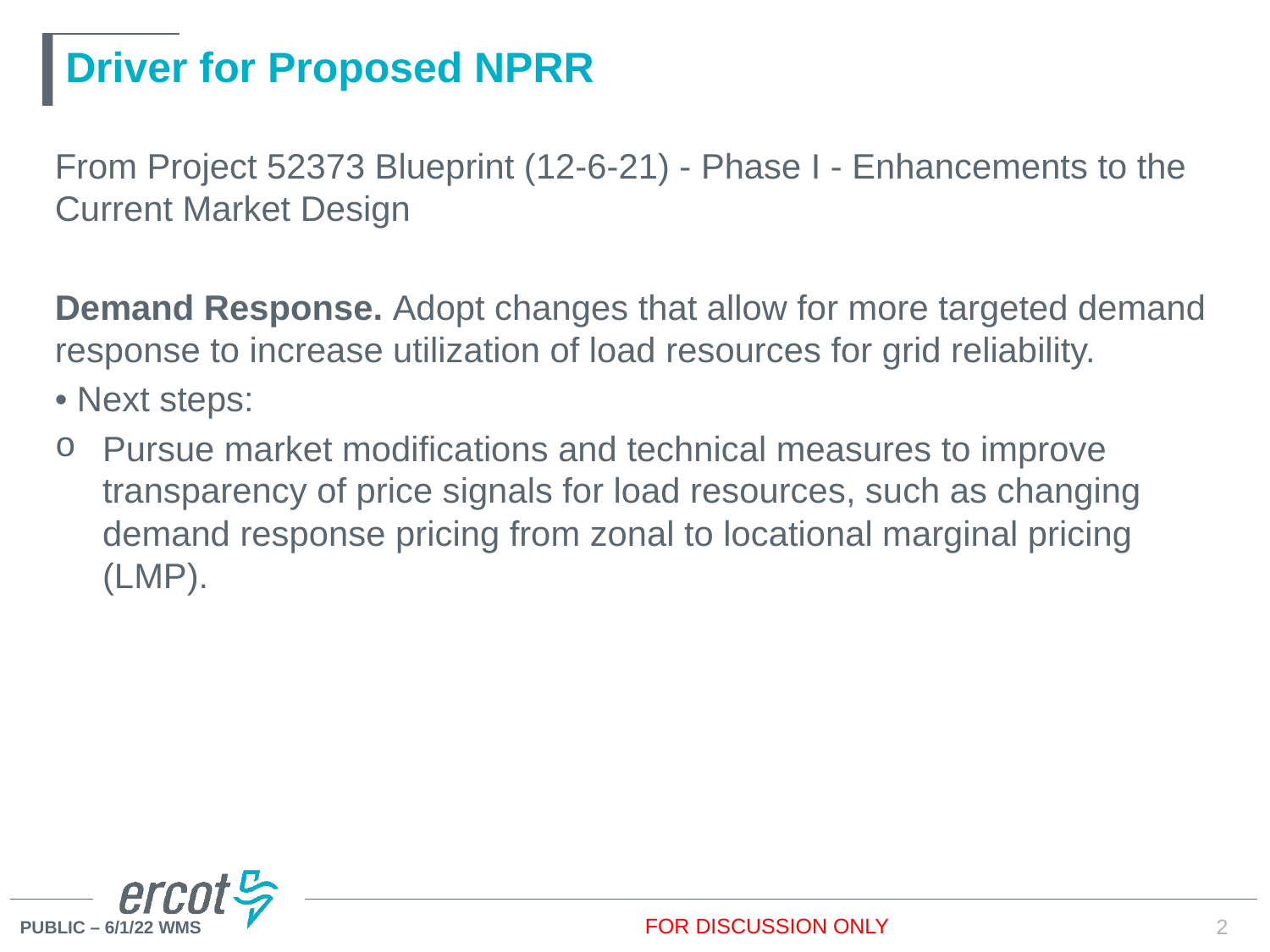

# Driver for Proposed NPRR
From Project 52373 Blueprint (12-6-21) - Phase I - Enhancements to the Current Market Design

Demand Response. Adopt changes that allow for more targeted demand response to increase utilization of load resources for grid reliability.
• Next steps:
Pursue market modifications and technical measures to improve transparency of price signals for load resources, such as changing demand response pricing from zonal to locational marginal pricing (LMP).
FOR DISCUSSION ONLY
2